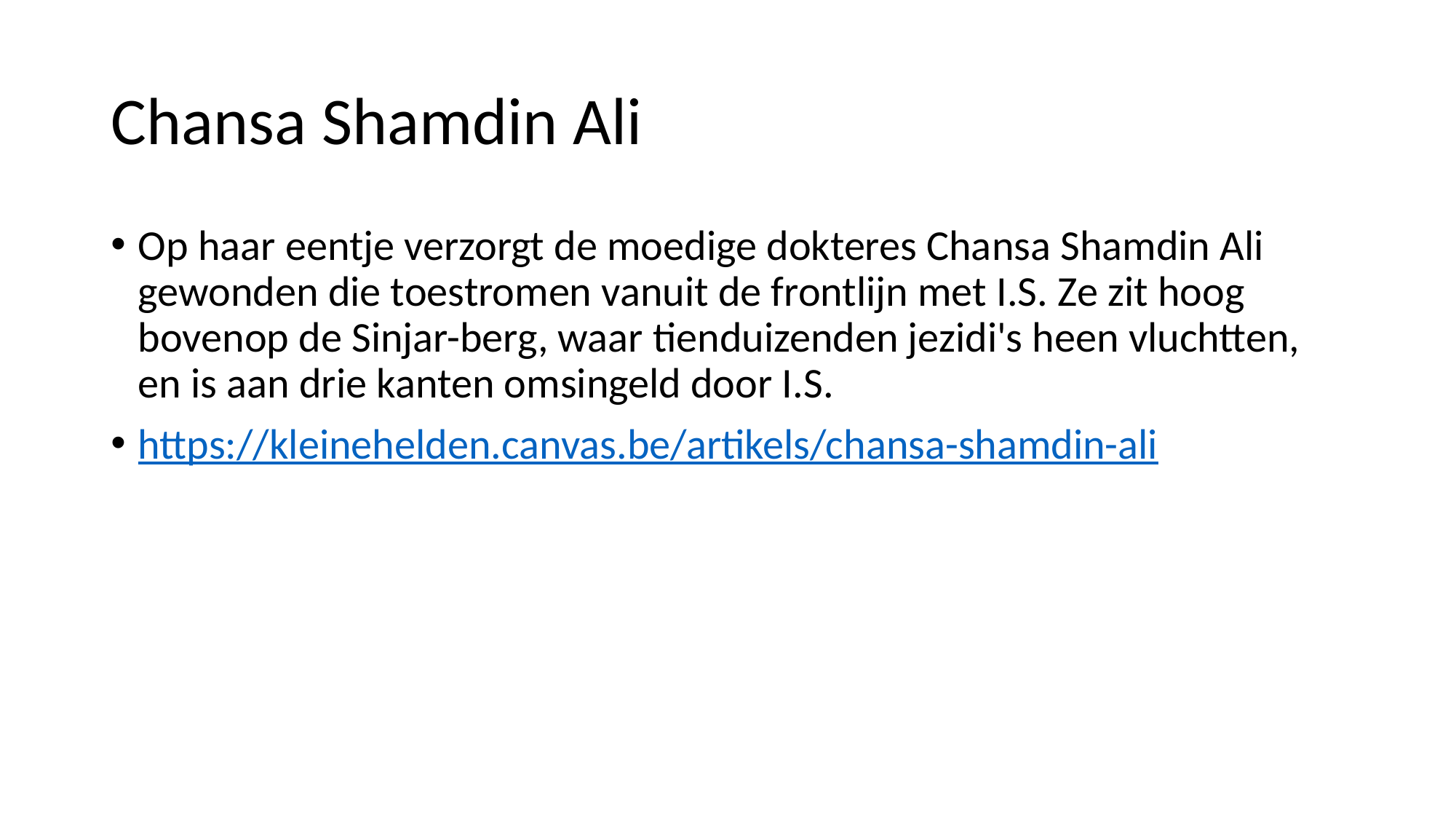

# Chansa Shamdin Ali
Op haar eentje verzorgt de moedige dokteres Chansa Shamdin Ali gewonden die toestromen vanuit de frontlijn met I.S. Ze zit hoog bovenop de Sinjar-berg, waar tienduizenden jezidi's heen vluchtten, en is aan drie kanten omsingeld door I.S.
https://kleinehelden.canvas.be/artikels/chansa-shamdin-ali